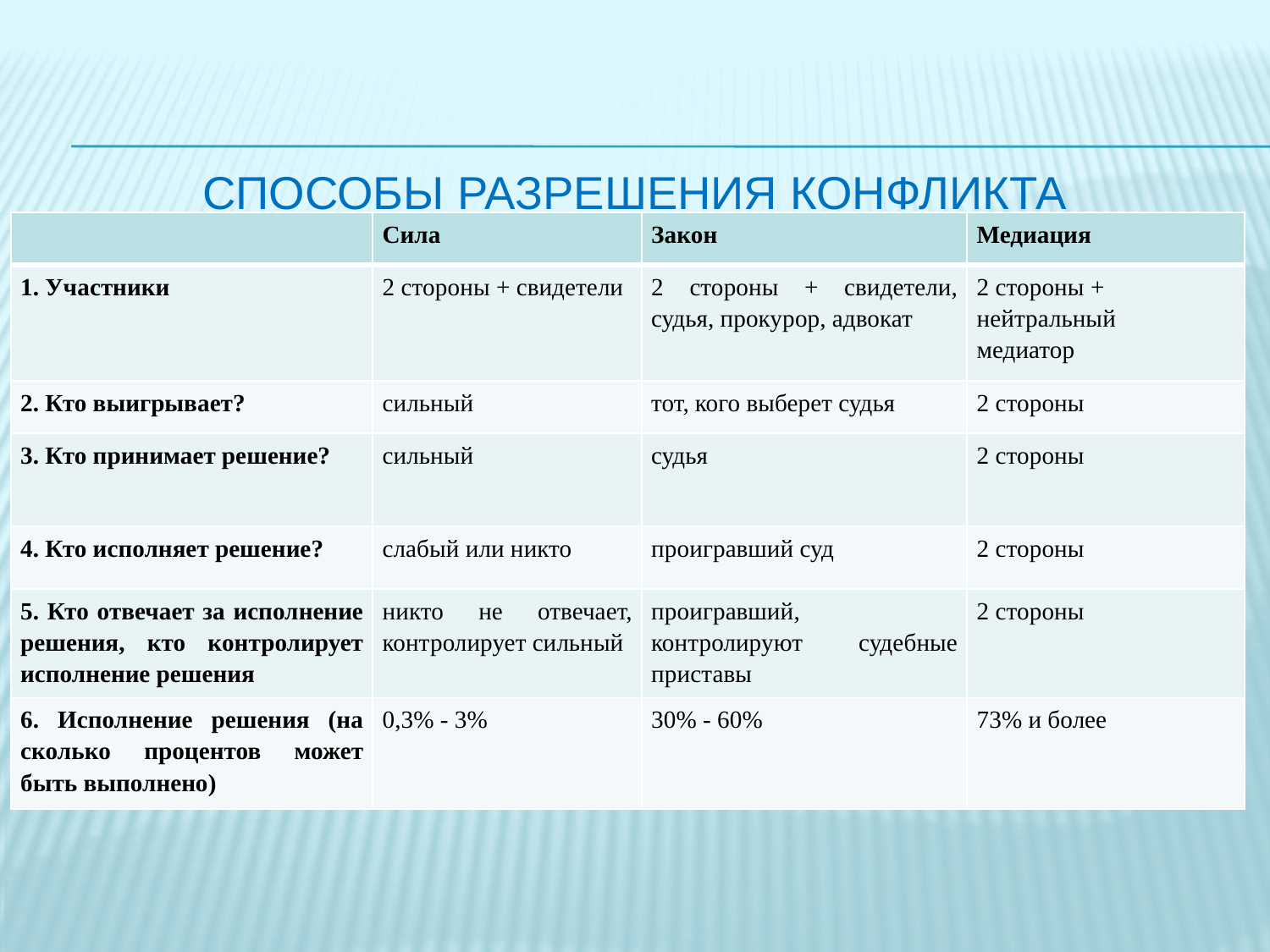

# Способы разрешения конфликта
|  | Сила | Закон | Медиация |
| --- | --- | --- | --- |
| 1. Участники | 2 стороны + свидетели | 2 стороны + свидетели, судья, прокурор, адвокат | 2 стороны + нейтральный медиатор |
| 2. Кто выигрывает? | сильный | тот, кого выберет судья | 2 стороны |
| 3. Кто принимает решение? | сильный | судья | 2 стороны |
| 4. Кто исполняет решение? | слабый или никто | проигравший суд | 2 стороны |
| 5. Кто отвечает за исполнение решения, кто контролирует исполнение решения | никто не отвечает, контролирует сильный | проигравший, контролируют судебные приставы | 2 стороны |
| 6. Исполнение решения (на сколько процентов может быть выполнено) | 0,3% - 3% | 30% - 60% | 73% и более |